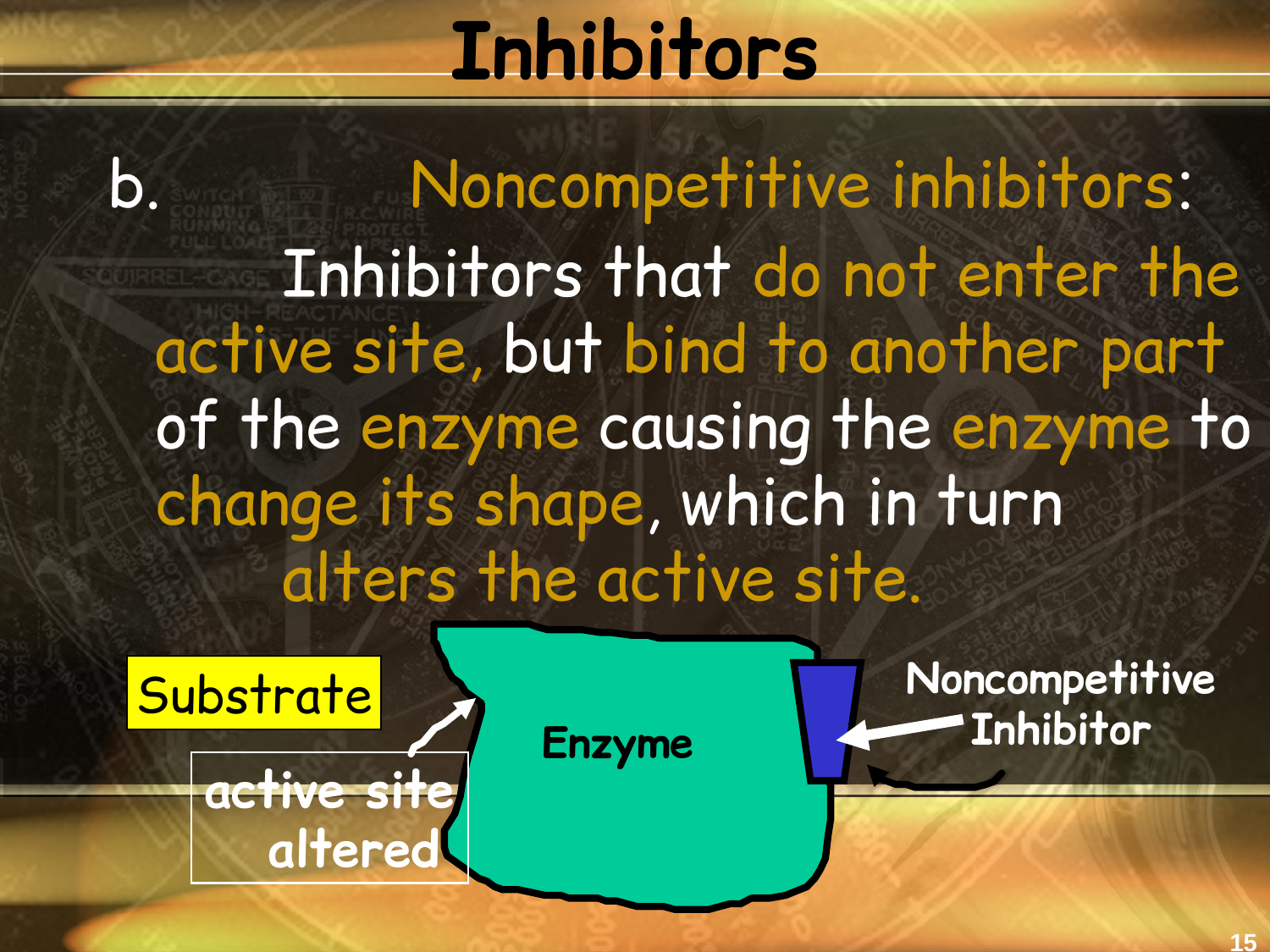

# Inhibitors
b.		Noncompetitive inhibitors:
		Inhibitors that do not enter the active site, but bind to another part of the enzyme causing the enzyme to change its shape, which in turn 		alters the active site.

Enzyme
Noncompetitive
Inhibitor

Substrate

active site
   altered

15